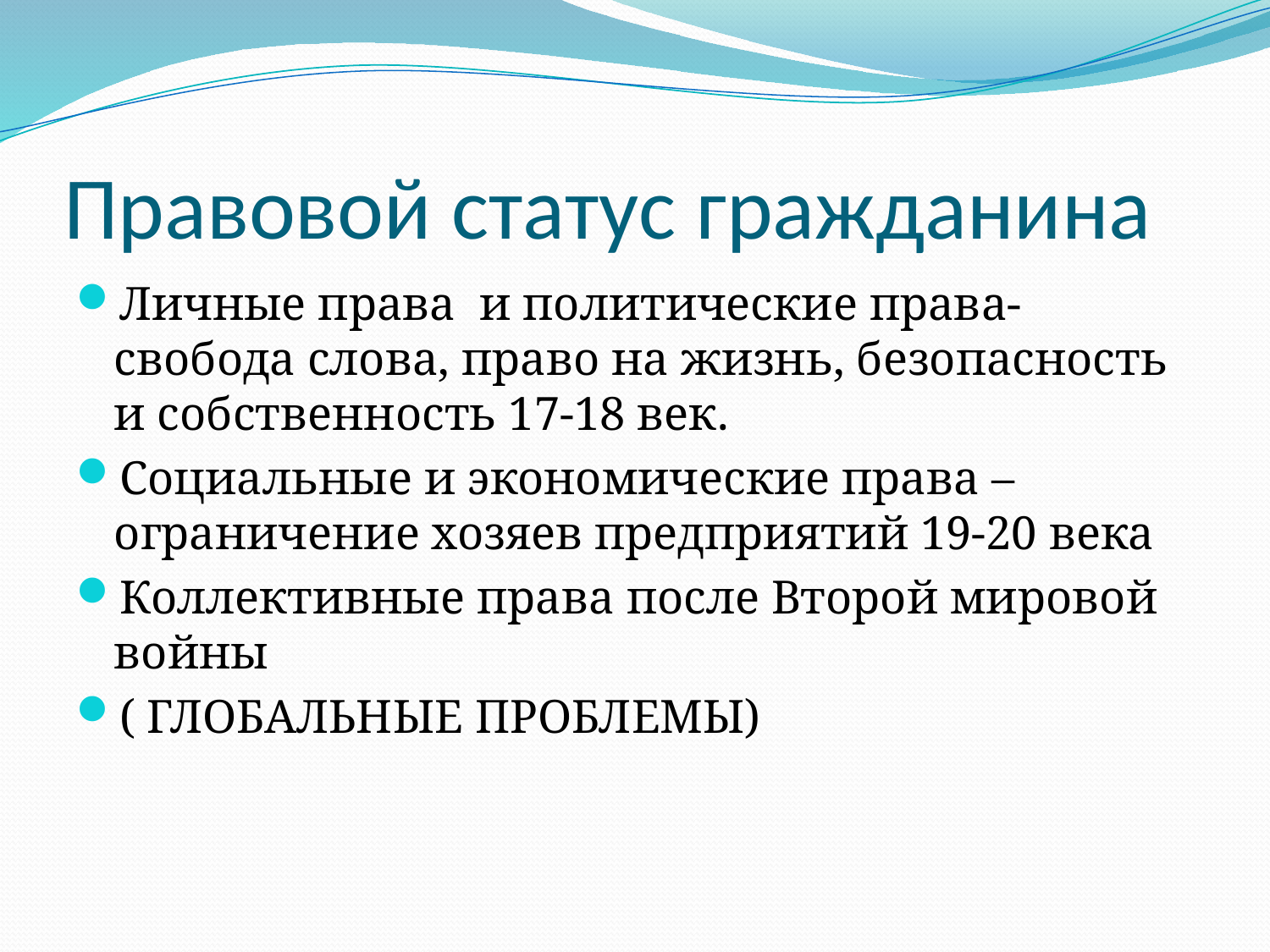

# Правовой статус гражданина
Личные права  и политические права- свобода слова, право на жизнь, безопасность и собственность 17-18 век.
Социальные и экономические права – ограничение хозяев предприятий 19-20 века
Коллективные права после Второй мировой войны
( ГЛОБАЛЬНЫЕ ПРОБЛЕМЫ)